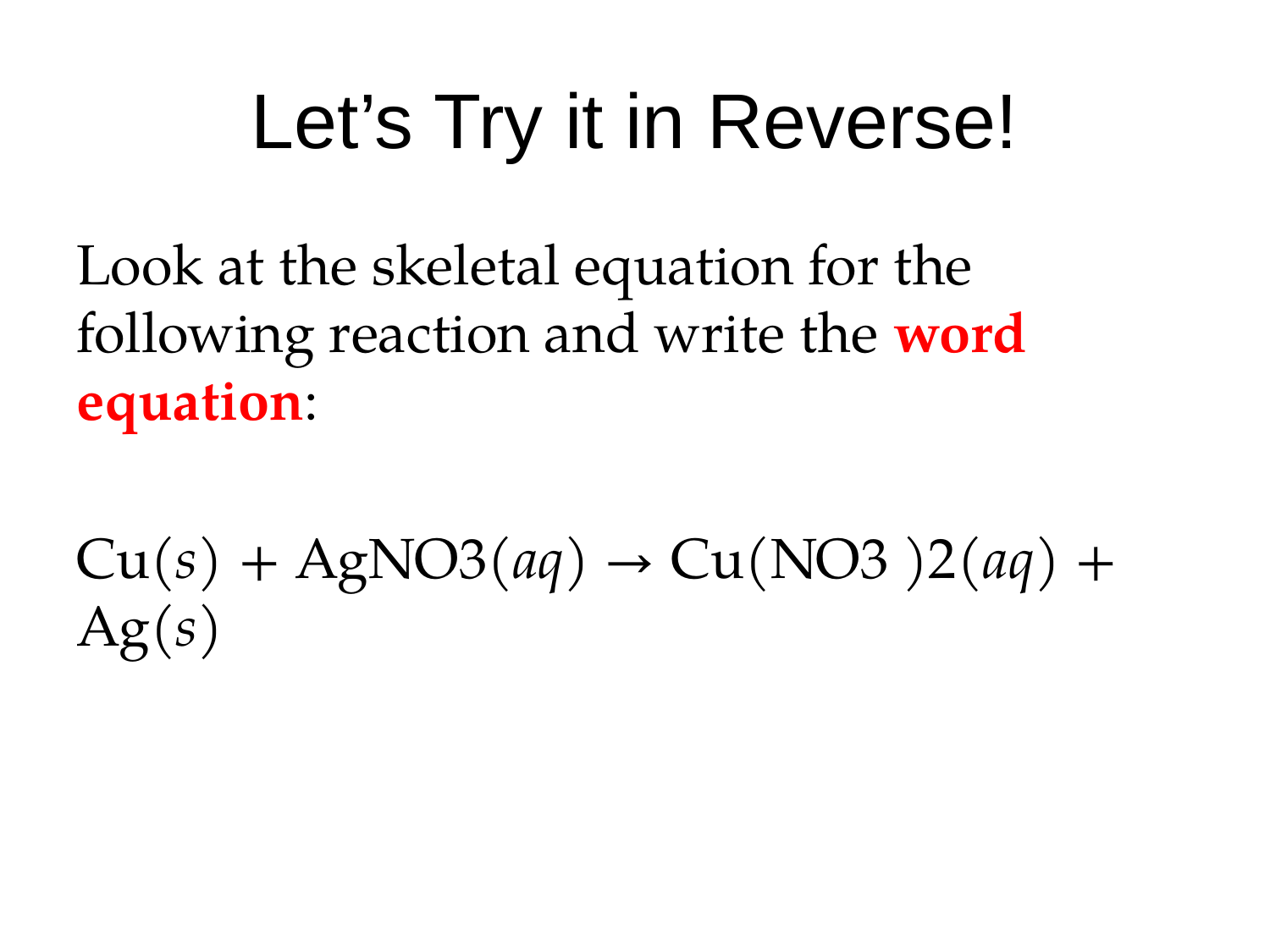

# Let’s Try it in Reverse!
Look at the skeletal equation for the following reaction and write the word equation:

Cu(s) + AgNO3(aq) → Cu(NO3 )2(aq) + Ag(s)